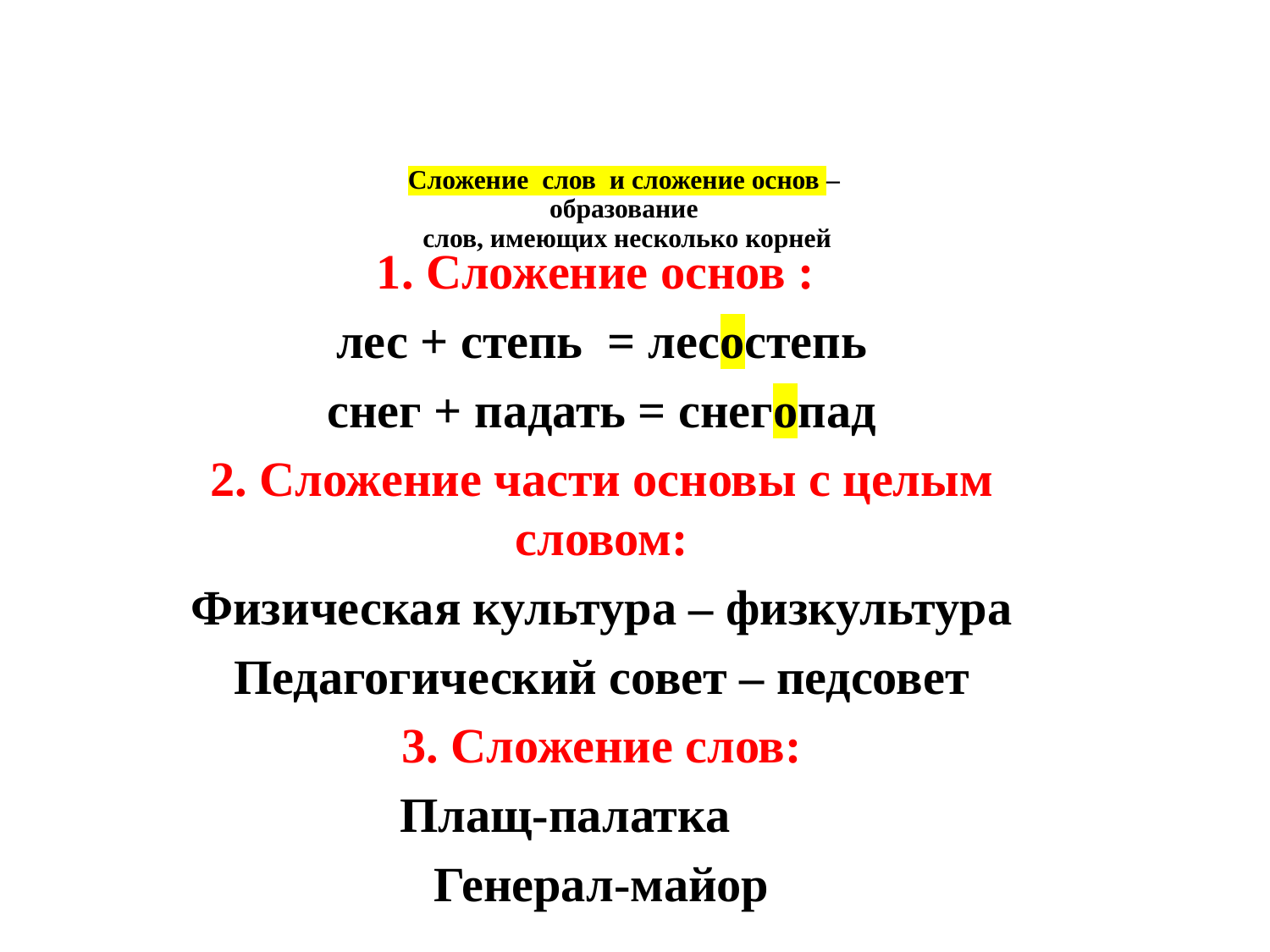

# Сложение  слов  и сложение основ – образование слов, имеющих несколько корней
1. Сложение основ :
лес + степь  = лесостепь
снег + падать = снегопад
2. Сложение части основы с целым словом:
Физическая культура – физкультура
Педагогический совет – педсовет
3. Сложение слов:
Плащ-палатка
Генерал-майор